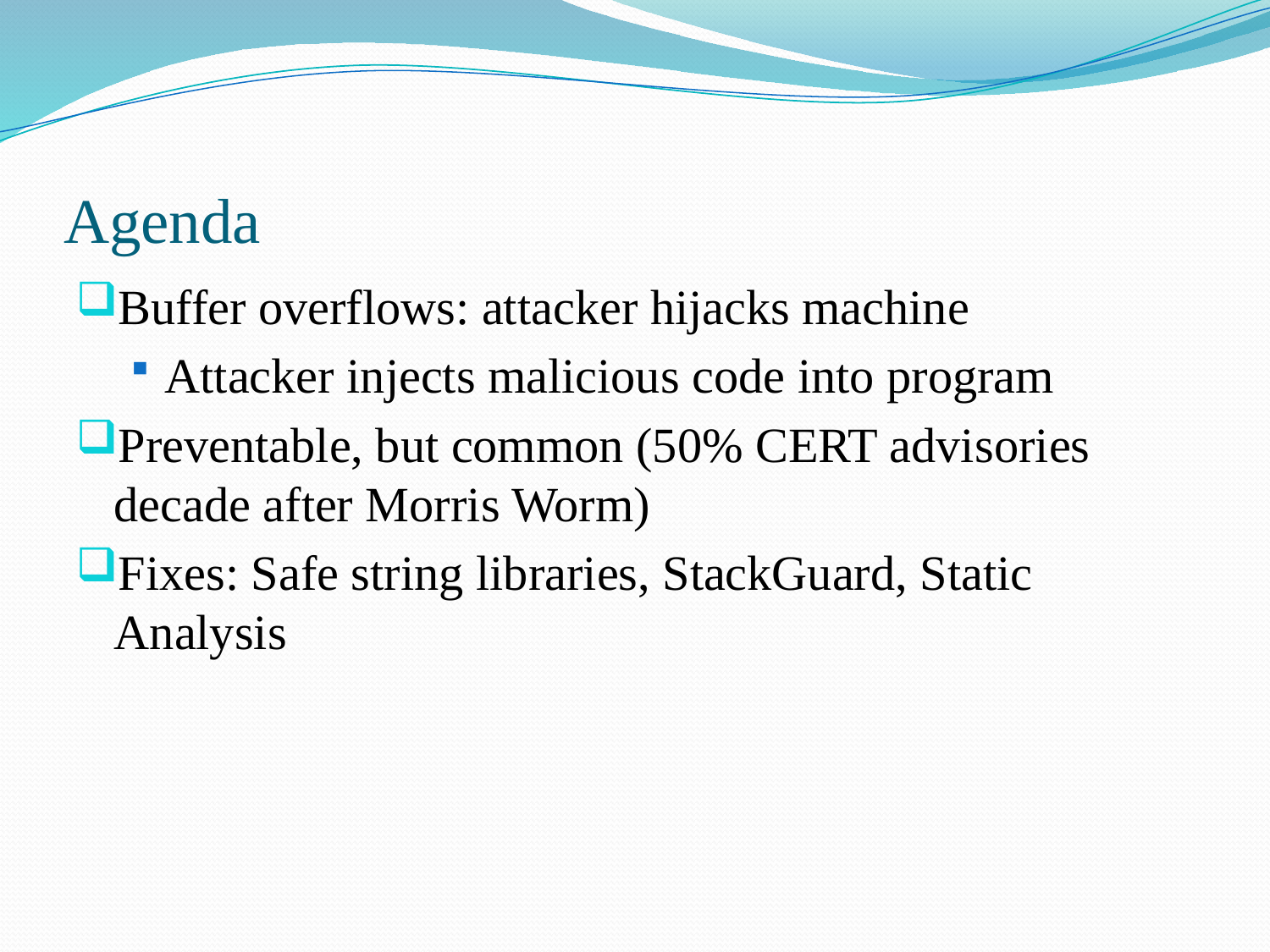

# Agenda
Buffer overflows: attacker hijacks machine
Attacker injects malicious code into program
Preventable, but common (50% CERT advisories decade after Morris Worm)
Fixes: Safe string libraries, StackGuard, Static Analysis